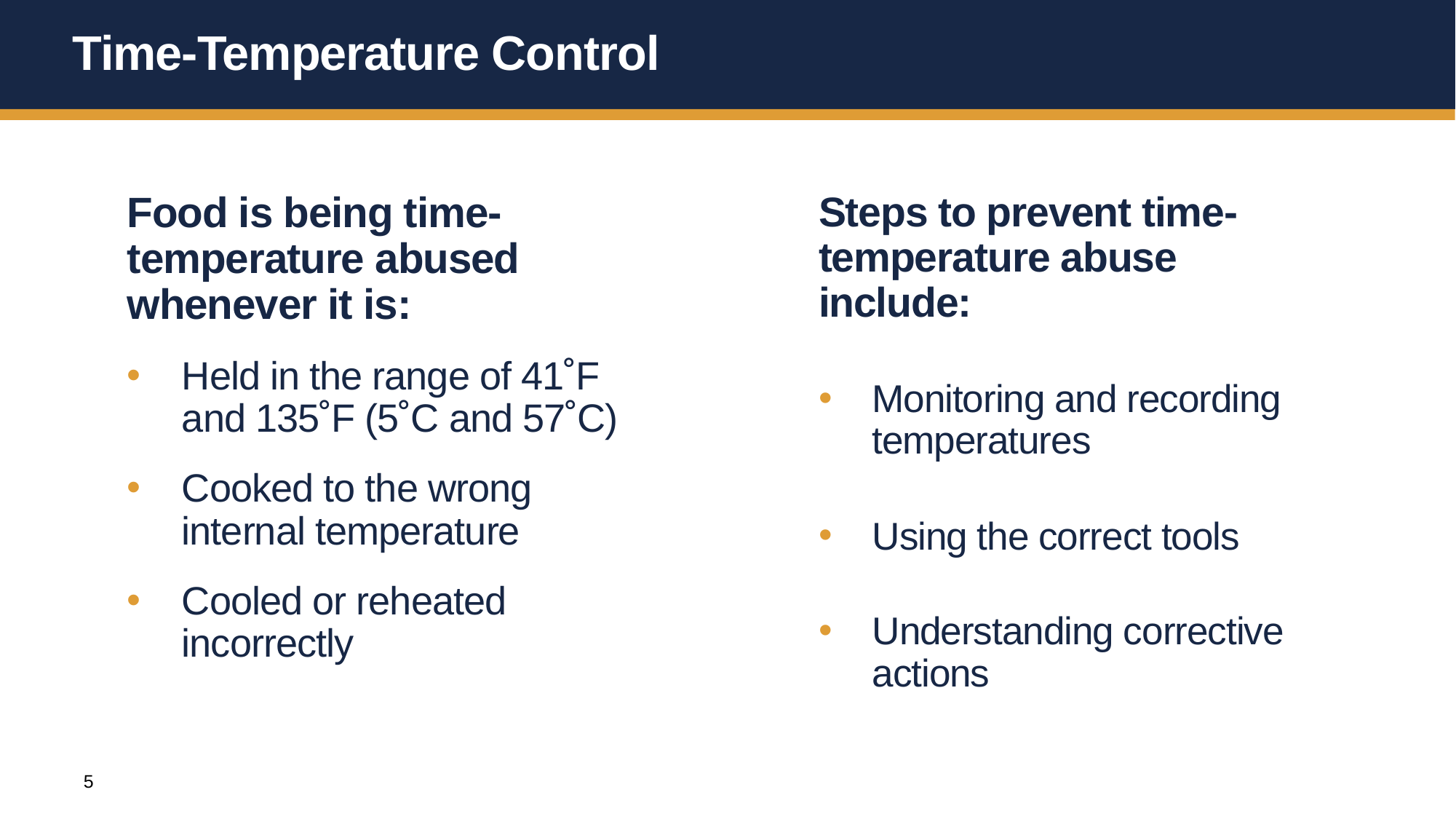

# Time-Temperature Control
Food is being time-temperature abused whenever it is:
Held in the range of 41˚F and 135˚F (5˚C and 57˚C)
Cooked to the wrong internal temperature
Cooled or reheated incorrectly

Steps to prevent time-temperature abuse include:
Monitoring and recording temperatures
Using the correct tools
Understanding corrective actions

5